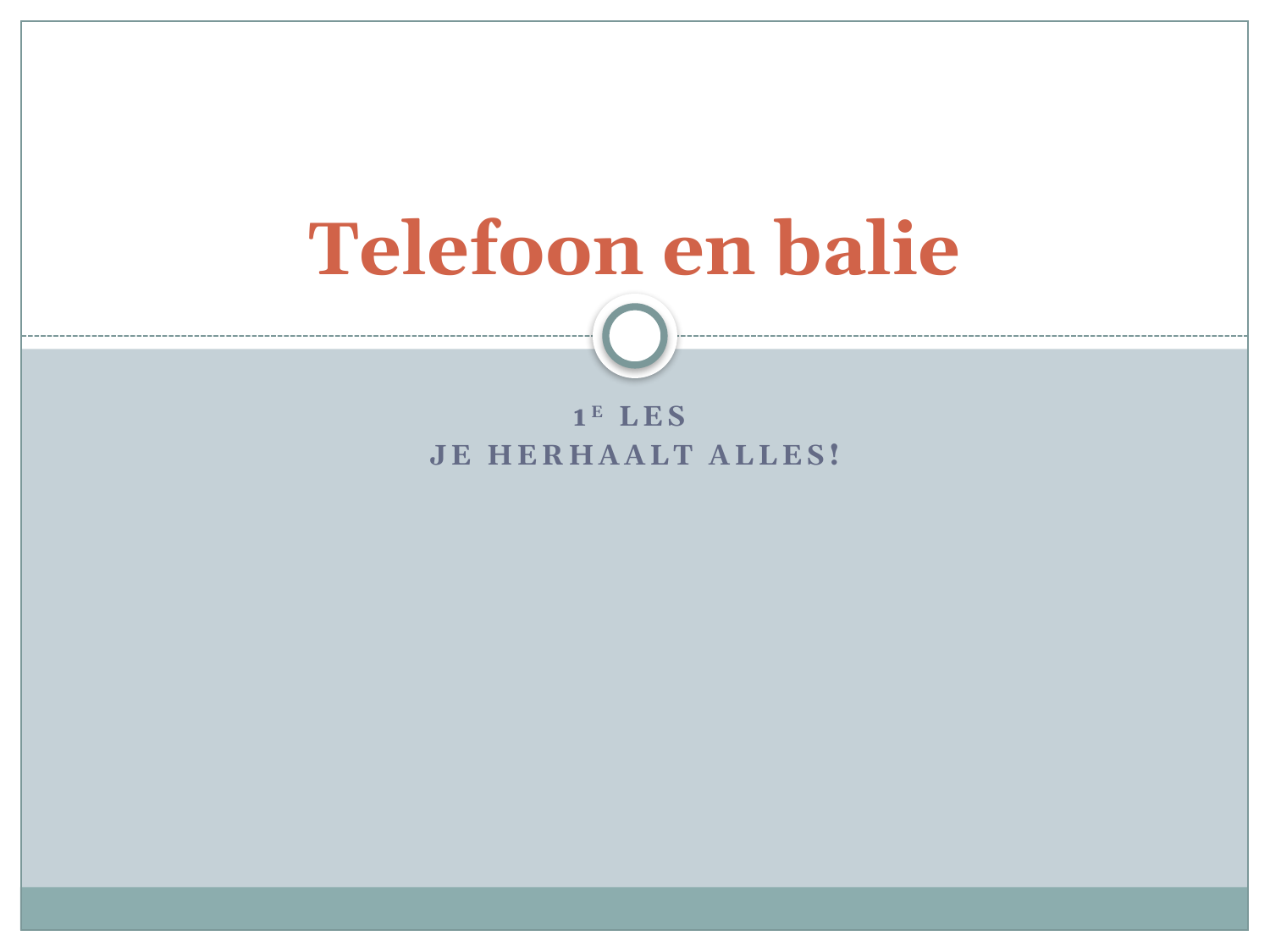

# Telefoon en balie
1e les
Je herhaalt alles!